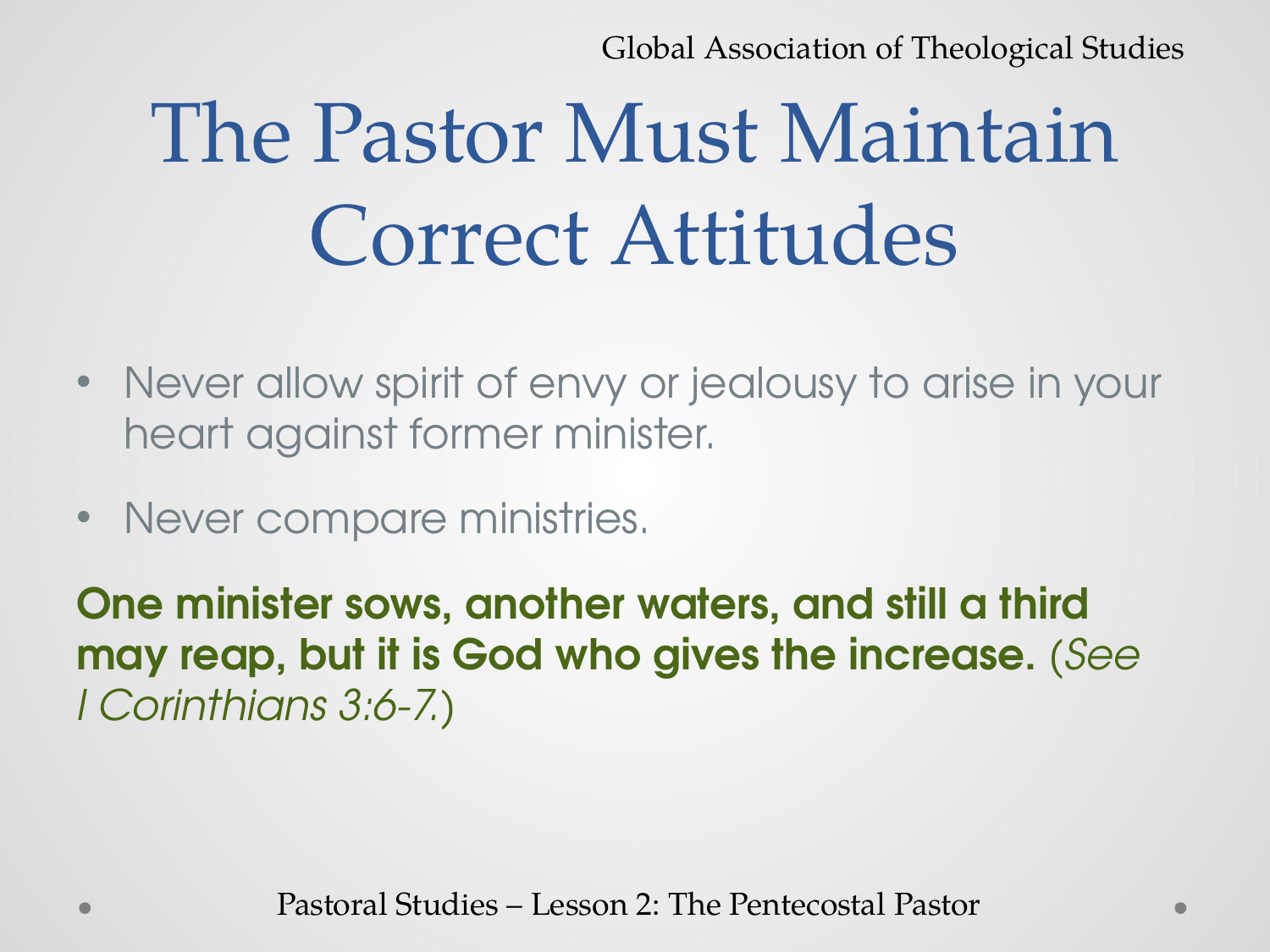

Global Association of Theological Studies
# The Pastor Must Maintain Correct Attitudes
Never allow spirit of envy or jealousy to arise in your heart against former minister.

Never compare ministries.

One minister sows, another waters, and still a third may reap, but it is God who gives the increase. (See    I Corinthians 3:6-7.)
Pastoral Studies – Lesson 2: The Pentecostal Pastor